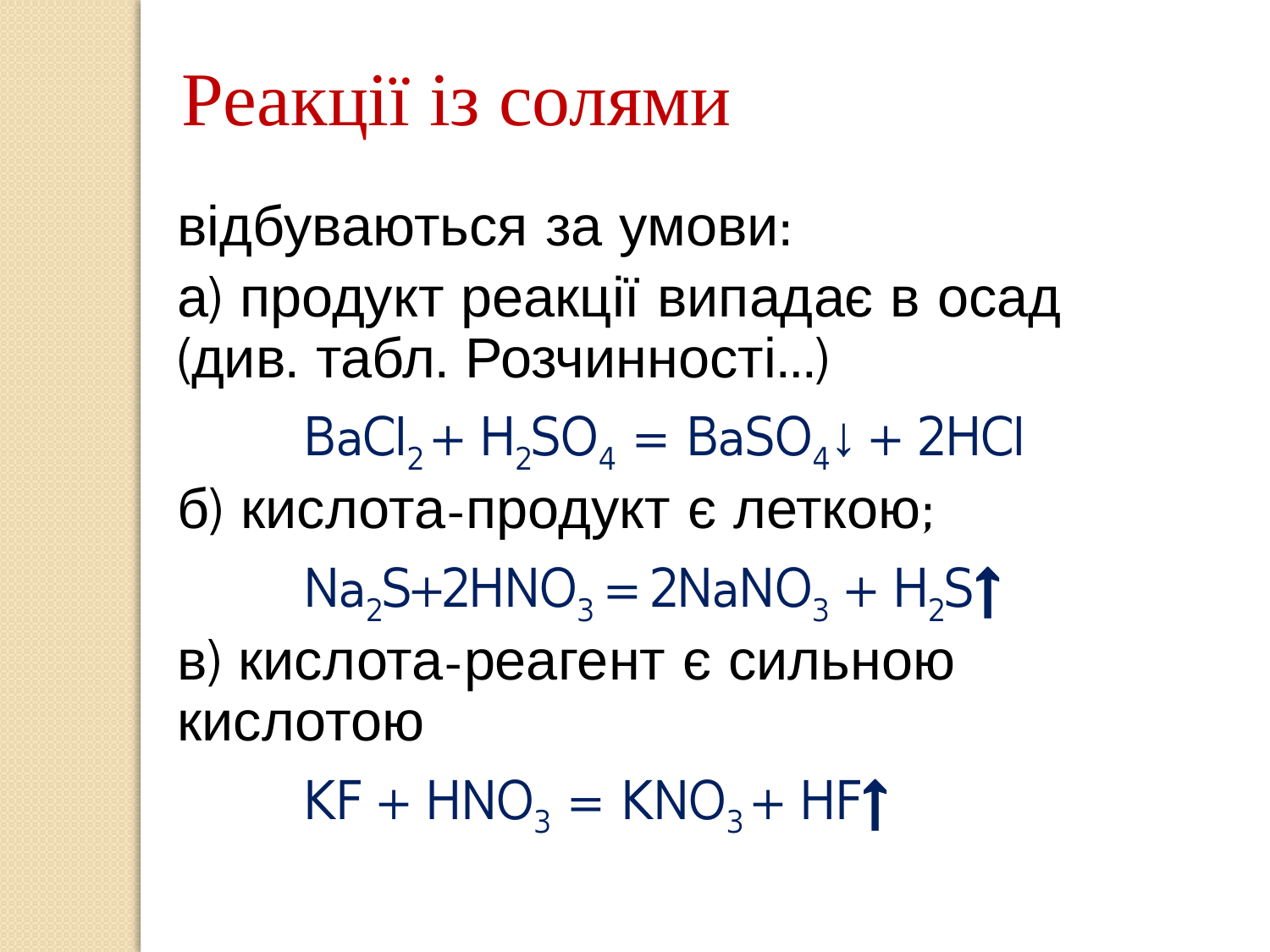

Реакції із солями
відбуваються за умови:
а) продукт реакції випадає в осад (див. табл. Розчинності…)
	BaCl2 + H2SO4 = BaSO4↓ + 2HCl
б) кислота-продукт є леткою;
	Na2S+2HNO3 = 2NaNO3 + H2S↑
в) кислота-реагент є сильною кислотою
	KF + HNO3 = KNO3 + HF↑